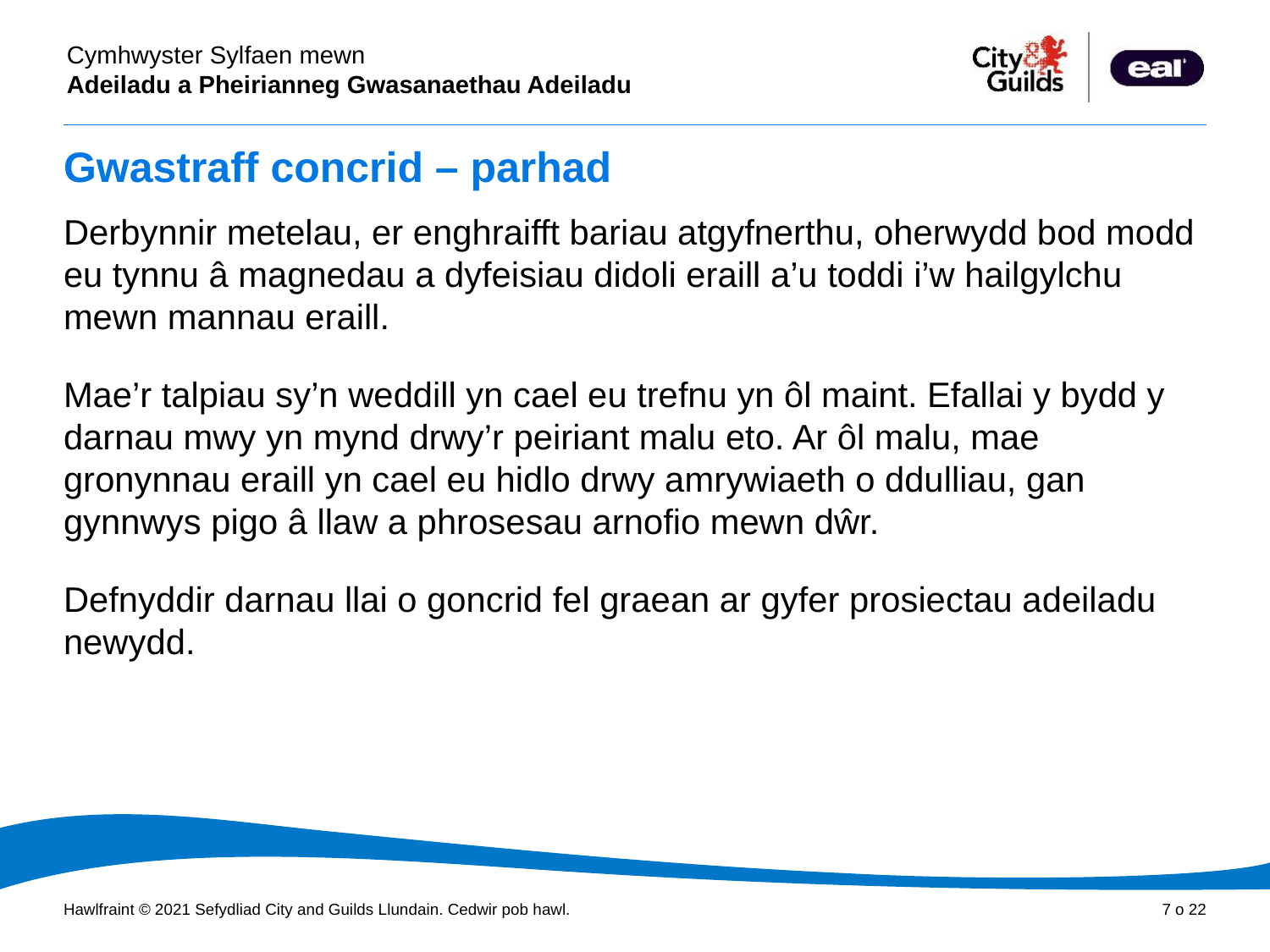

# Gwastraff concrid – parhad
Derbynnir metelau, er enghraifft bariau atgyfnerthu, oherwydd bod modd eu tynnu â magnedau a dyfeisiau didoli eraill a’u toddi i’w hailgylchu mewn mannau eraill.
Mae’r talpiau sy’n weddill yn cael eu trefnu yn ôl maint. Efallai y bydd y darnau mwy yn mynd drwy’r peiriant malu eto. Ar ôl malu, mae gronynnau eraill yn cael eu hidlo drwy amrywiaeth o ddulliau, gan gynnwys pigo â llaw a phrosesau arnofio mewn dŵr.
Defnyddir darnau llai o goncrid fel graean ar gyfer prosiectau adeiladu newydd.